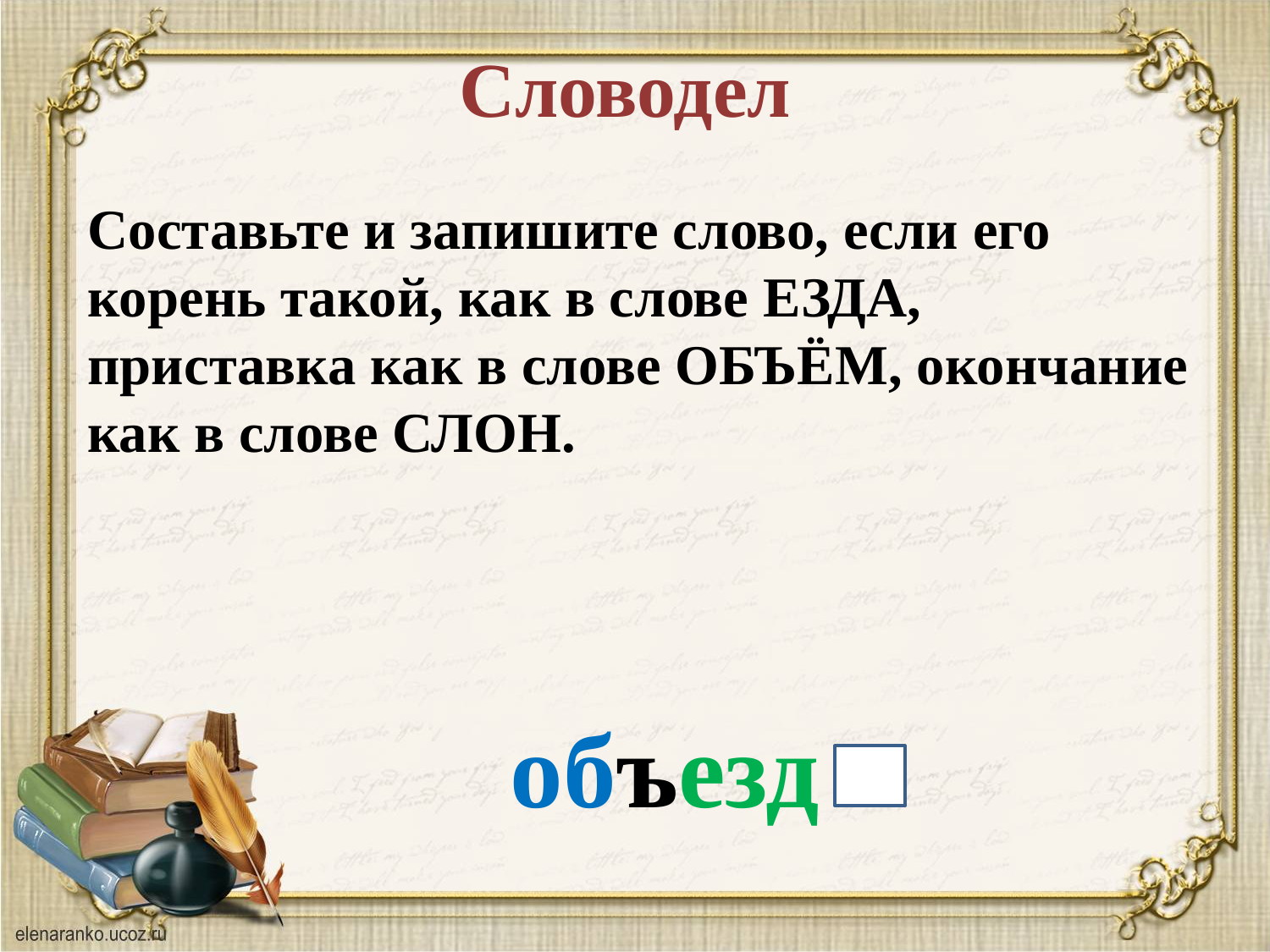

# Словодел
Составьте и запишите слово, если его корень такой, как в слове ЕЗДА, приставка как в слове ОБЪЁМ, окончание как в слове СЛОН.

объезд